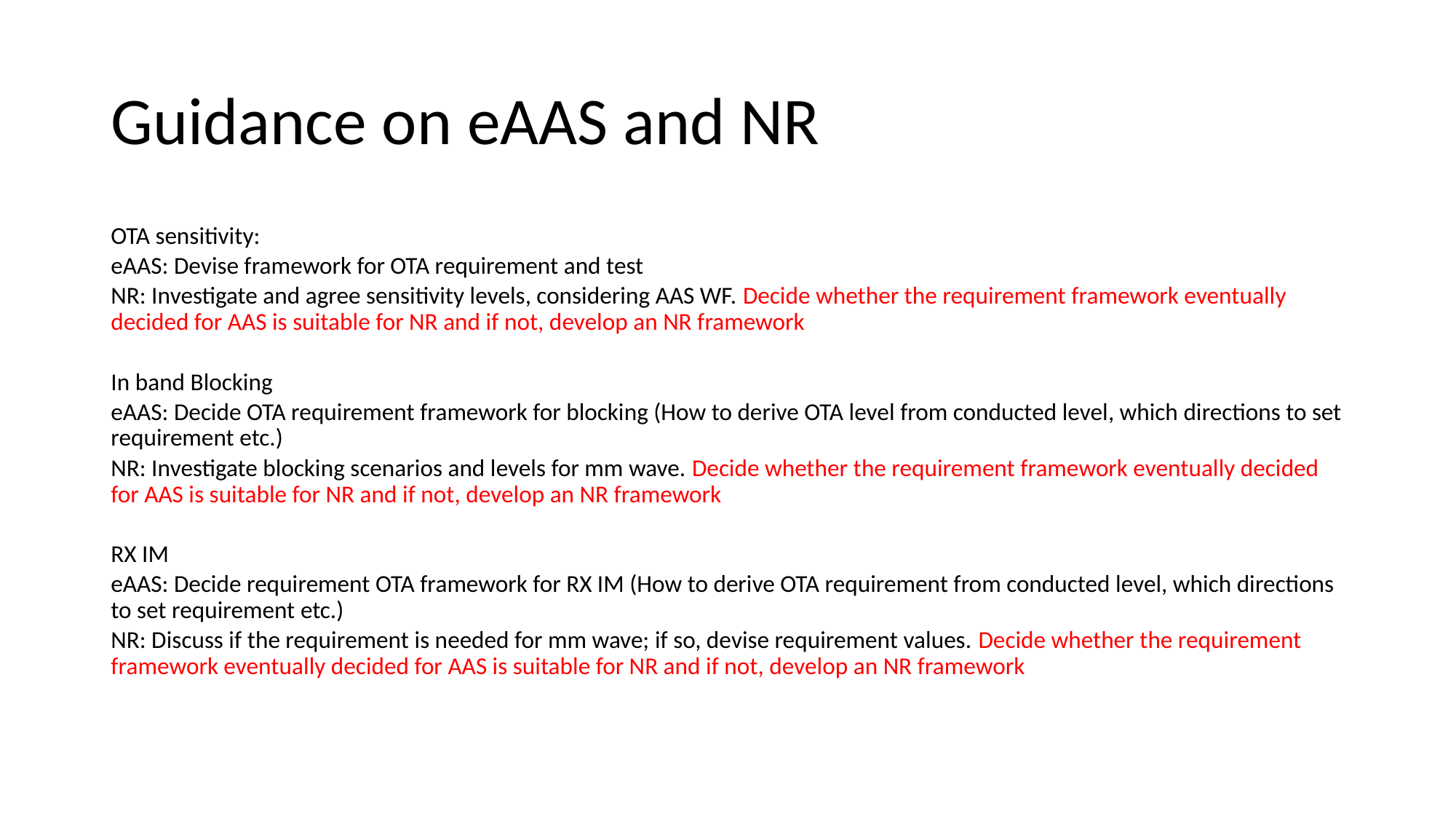

# Guidance on eAAS and NR
OTA sensitivity:
eAAS: Devise framework for OTA requirement and test
NR: Investigate and agree sensitivity levels, considering AAS WF. Decide whether the requirement framework eventually decided for AAS is suitable for NR and if not, develop an NR framework

In band Blocking
eAAS: Decide OTA requirement framework for blocking (How to derive OTA level from conducted level, which directions to set requirement etc.)
NR: Investigate blocking scenarios and levels for mm wave. Decide whether the requirement framework eventually decided for AAS is suitable for NR and if not, develop an NR framework

RX IM
eAAS: Decide requirement OTA framework for RX IM (How to derive OTA requirement from conducted level, which directions to set requirement etc.)
NR: Discuss if the requirement is needed for mm wave; if so, devise requirement values. Decide whether the requirement framework eventually decided for AAS is suitable for NR and if not, develop an NR framework